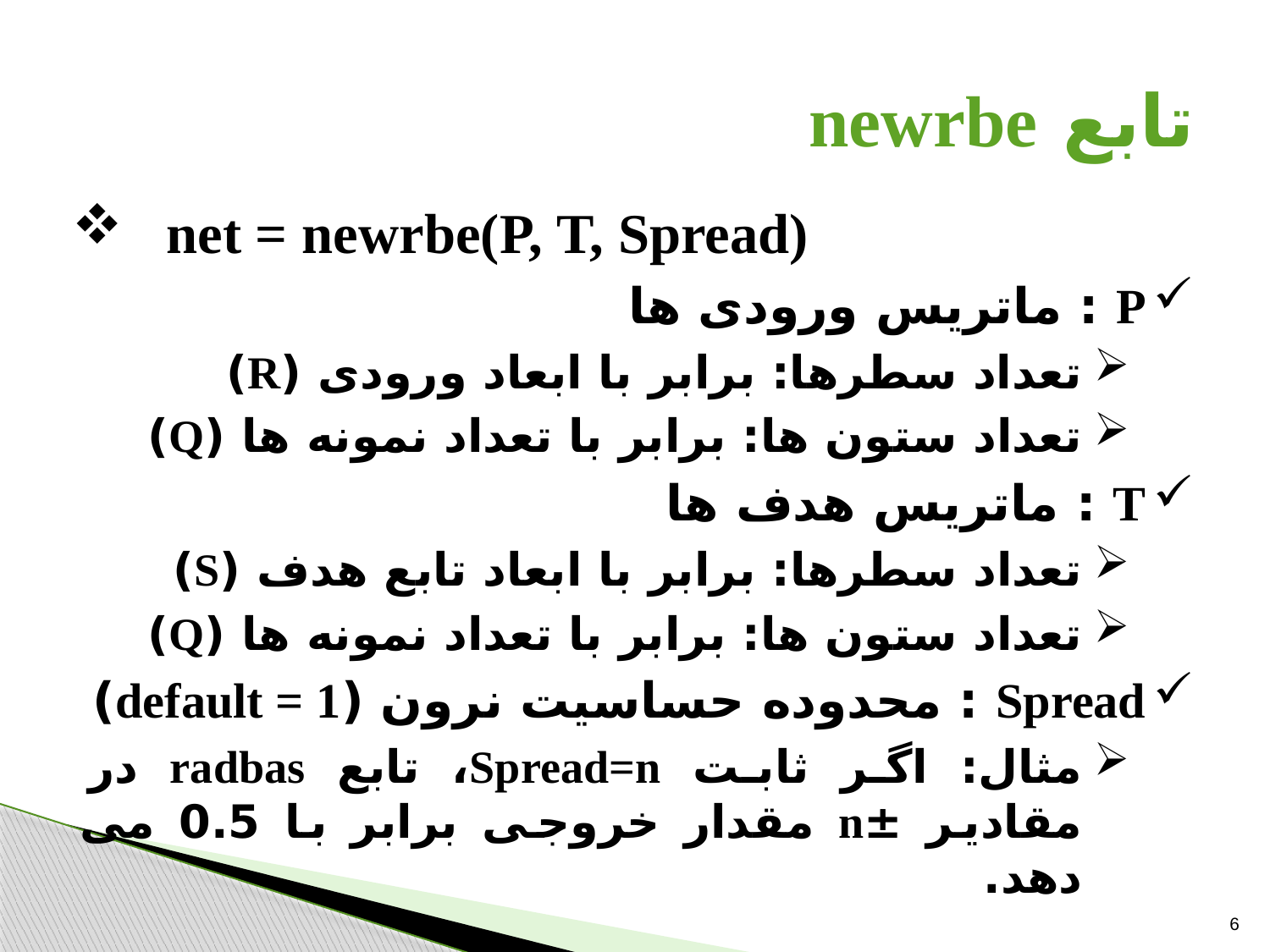

# تابع newrbe
   net = newrbe(P, T, Spread)
P : ماتریس ورودی ها
تعداد سطرها: برابر با ابعاد ورودی (R)
تعداد ستون ها: برابر با تعداد نمونه ها (Q)
T : ماتریس هدف ها
تعداد سطرها: برابر با ابعاد تابع هدف (S)
تعداد ستون ها: برابر با تعداد نمونه ها (Q)
Spread : محدوده حساسیت نرون (default = 1)
مثال: اگر ثابت Spread=n، تابع radbas در مقادیر ±n مقدار خروجی برابر با 0.5 می دهد.
6